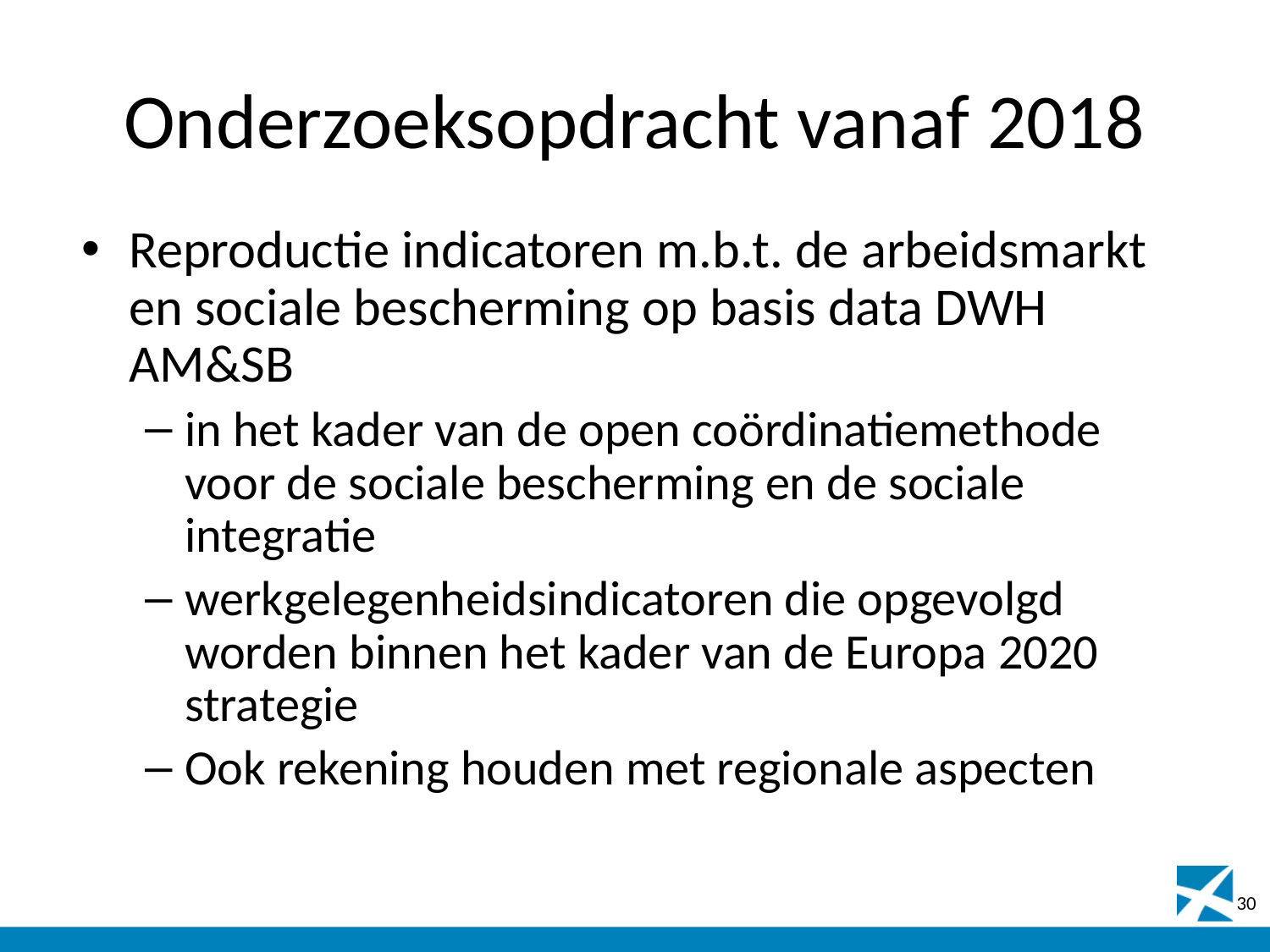

# Onderzoeksopdracht vanaf 2018
Reproductie indicatoren m.b.t. de arbeidsmarkt en sociale bescherming op basis data DWH AM&SB
in het kader van de open coördinatiemethode voor de sociale bescherming en de sociale integratie
werkgelegenheidsindicatoren die opgevolgd worden binnen het kader van de Europa 2020 strategie
Ook rekening houden met regionale aspecten